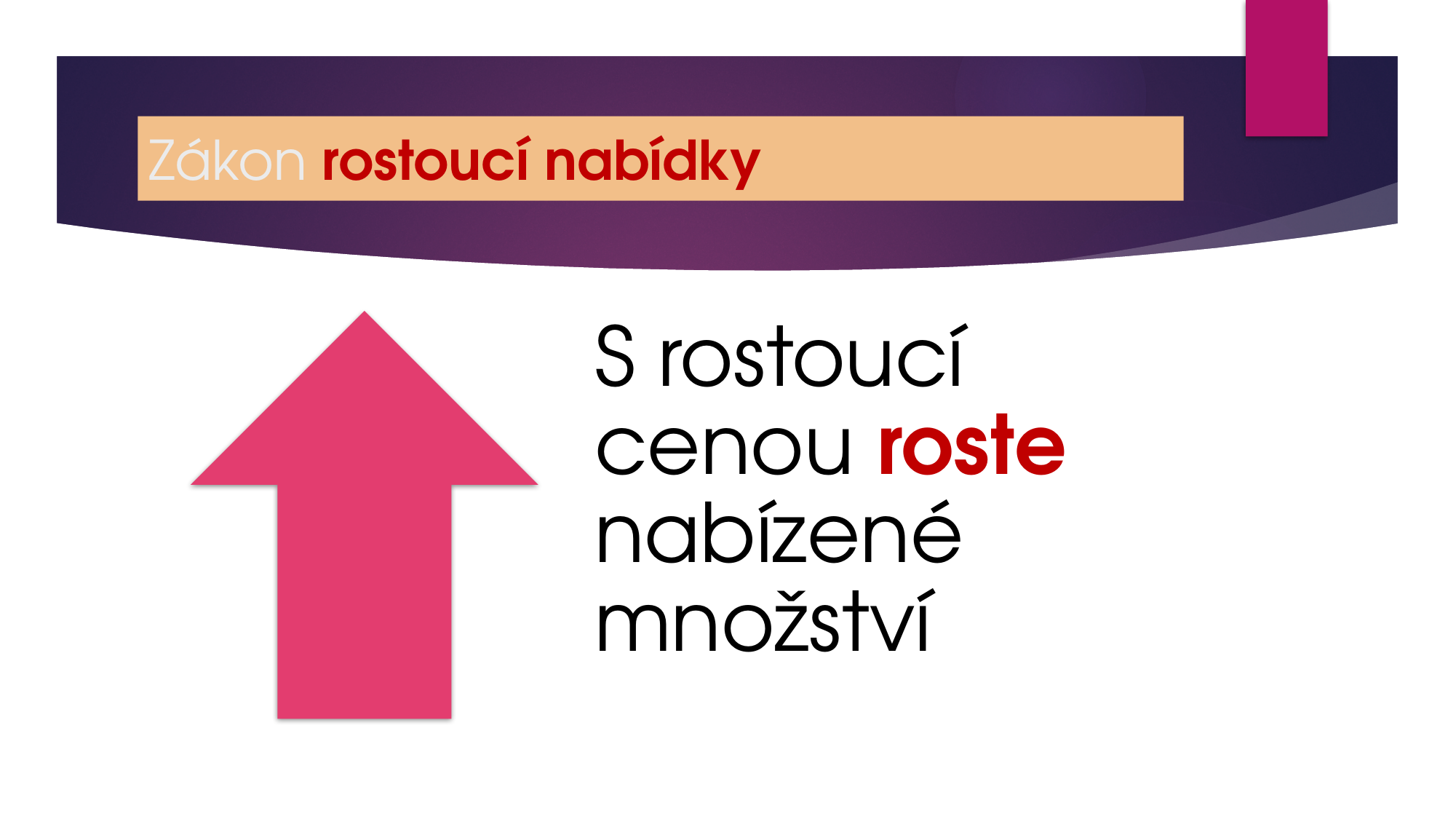

# Zákon rostoucí nabídky
S rostoucí cenou roste nabízené množství